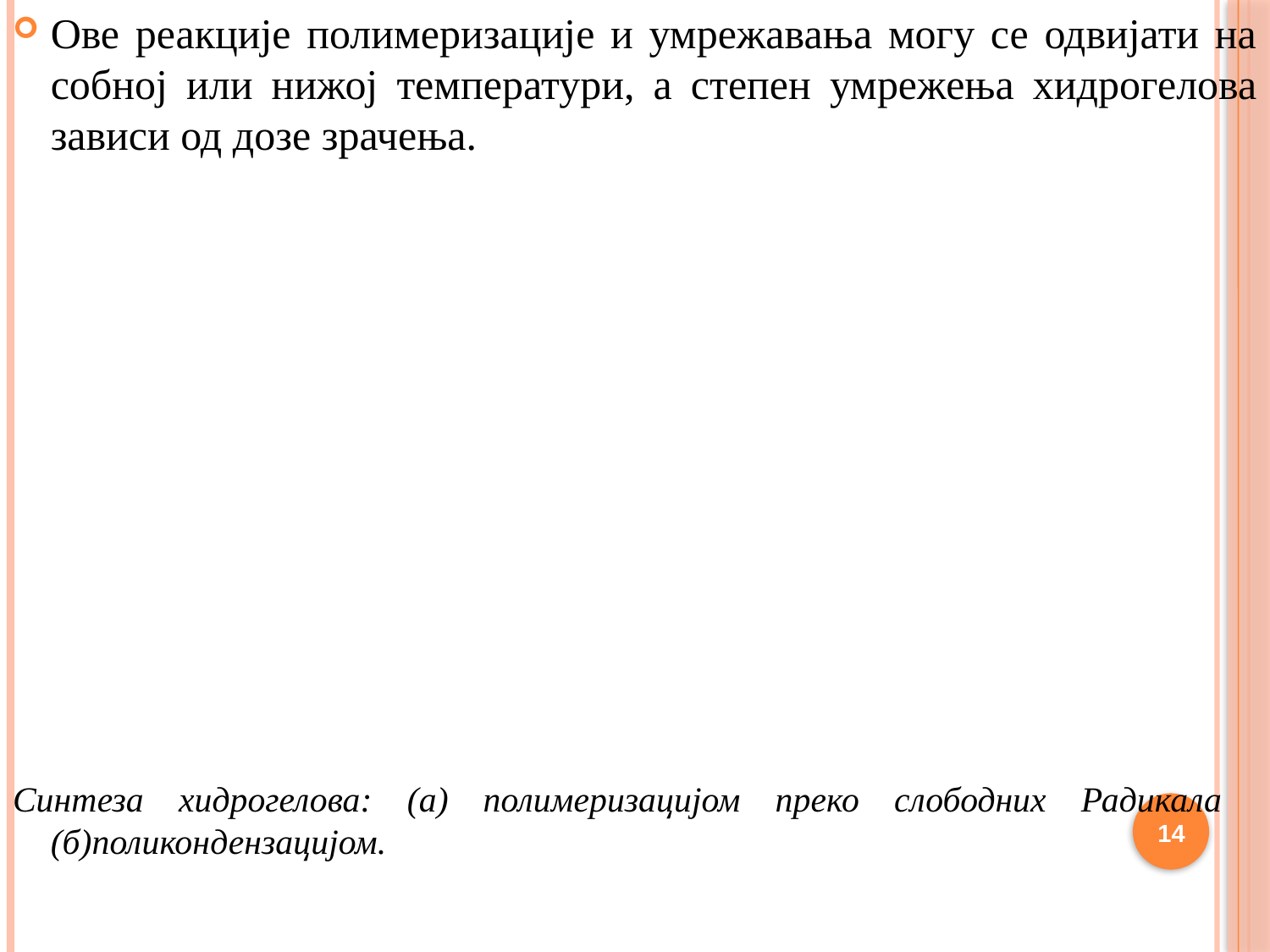

Ове реакције полимеризације и умрежавања могу се одвијати на собној или нижој температури, а степен умрежења хидрогелова зависи од дозе зрачења.

Синтеза хидрогелова: (а) полимеризацијом преко слободних Радикала  (б)поликондензацијом.

14